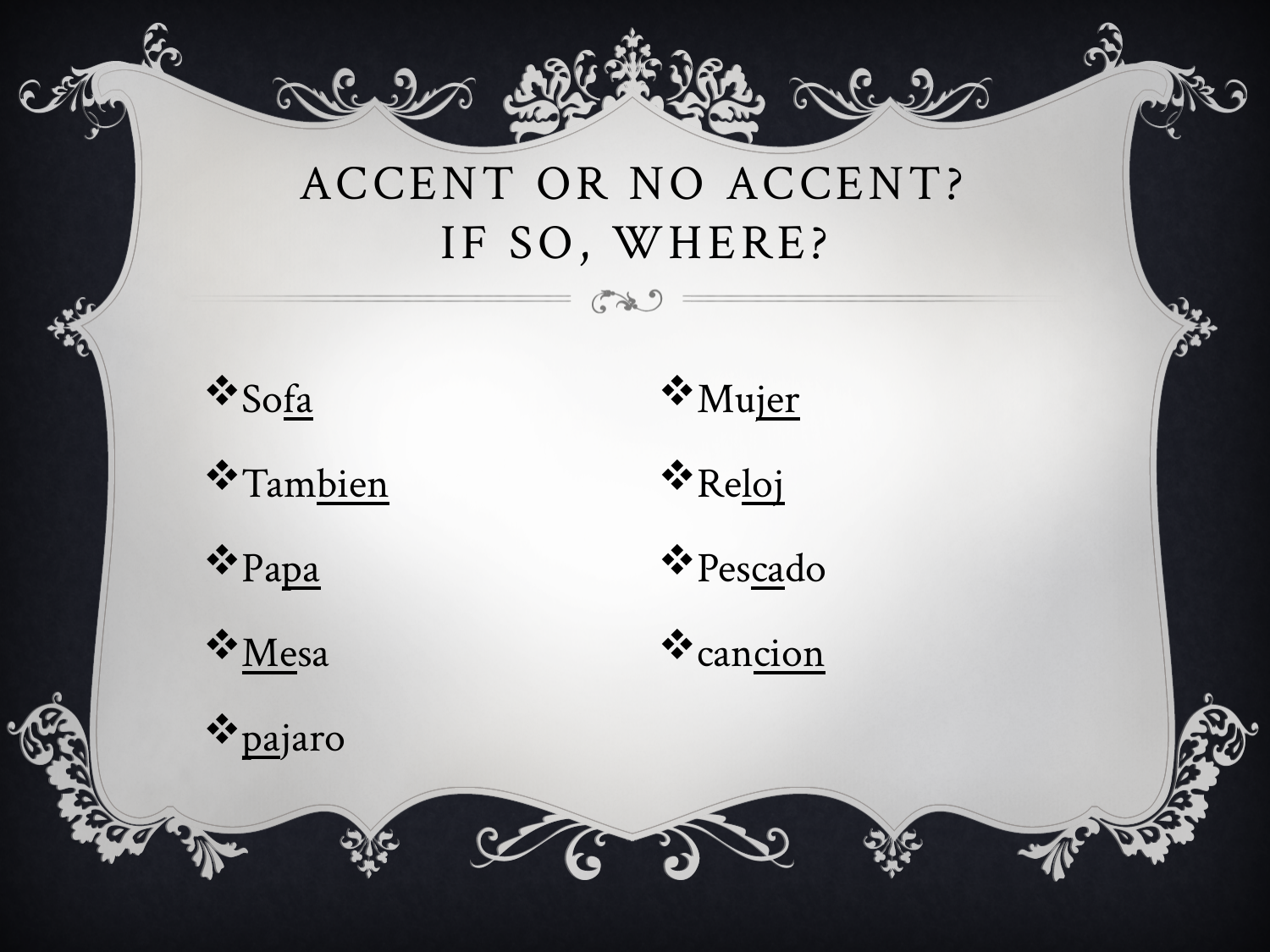

# Accent or no accent? If so, where?
Sofa
Tambien
Papa
Mesa
pajaro
Mujer
Reloj
Pescado
cancion